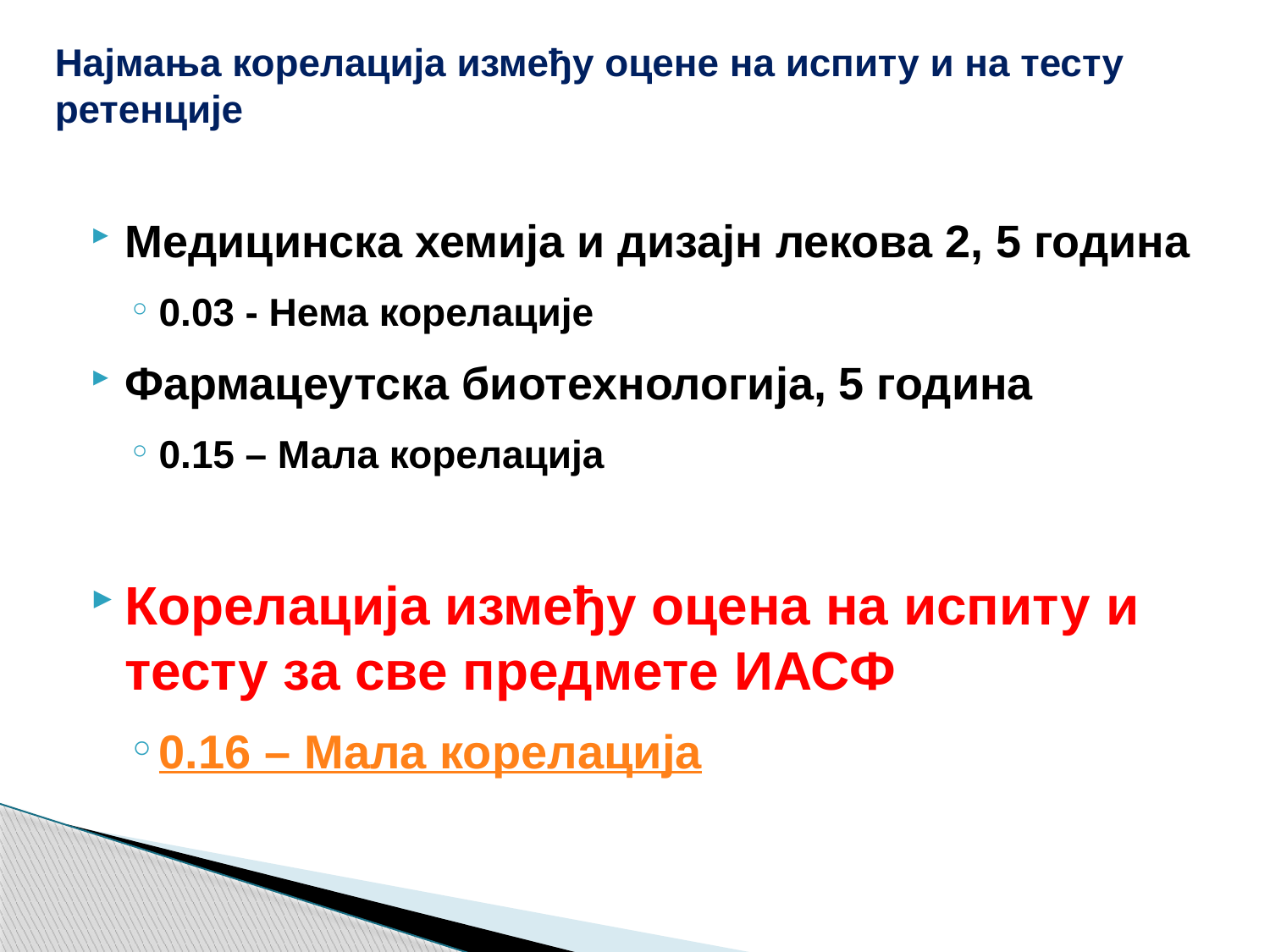

# Најмања корелација између оцене на испиту и на тесту ретенције
Медицинска хемија и дизајн лекова 2, 5 година
0.03 - Нема корелације
Фармацеутска биотехнологија, 5 година
0.15 – Мала корелација

Корелација између оцена на испиту и тесту за све предмете ИАСФ
0.16 – Мала корелација